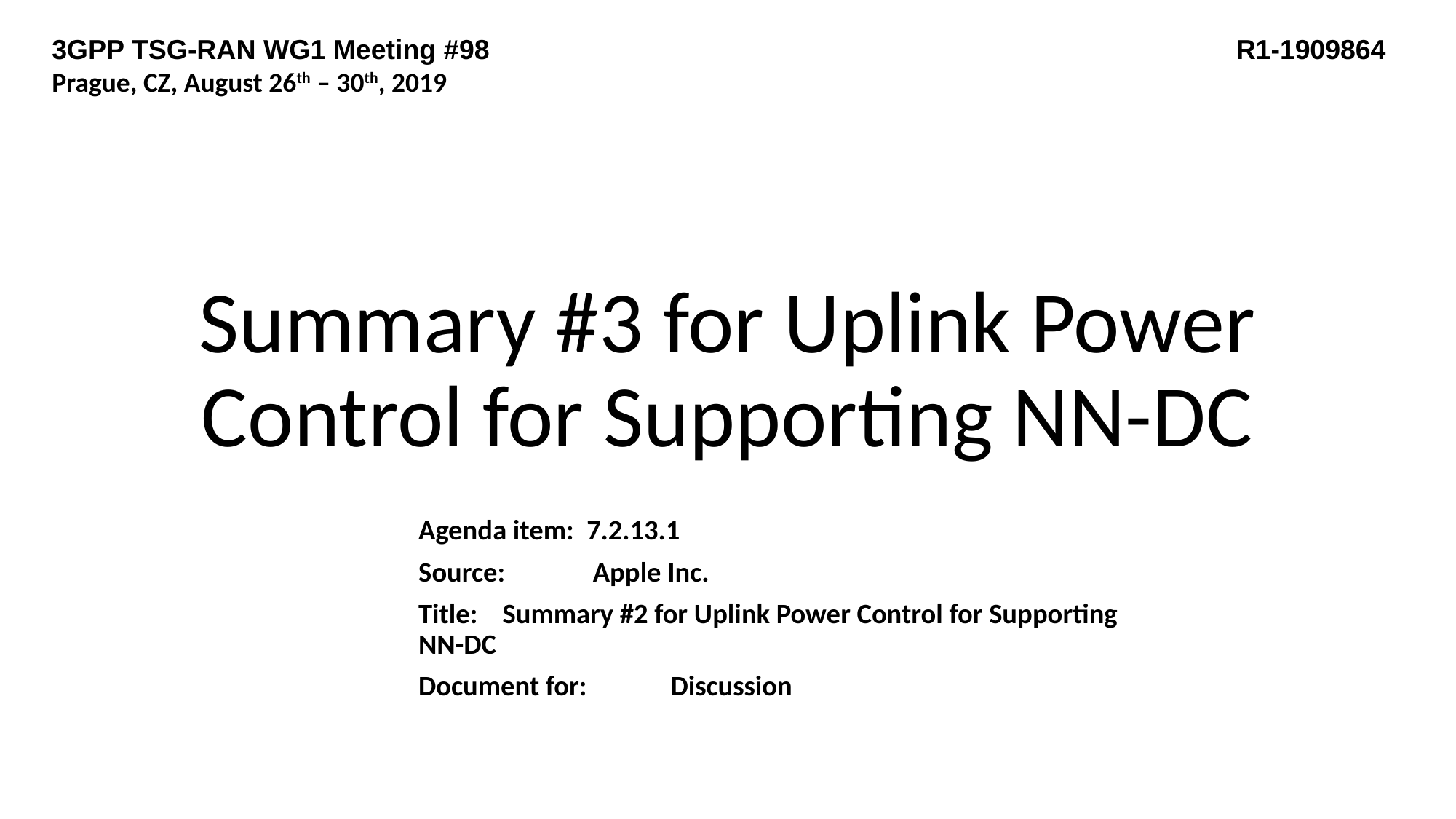

3GPP TSG-RAN WG1 Meeting #98
Prague, CZ, August 26th – 30th, 2019
R1-1909864
# Summary #3 for Uplink Power Control for Supporting NN-DC
Agenda item:	7.2.13.1
Source:	 Apple Inc.
Title:	Summary #2 for Uplink Power Control for Supporting NN-DC
Document for:	Discussion